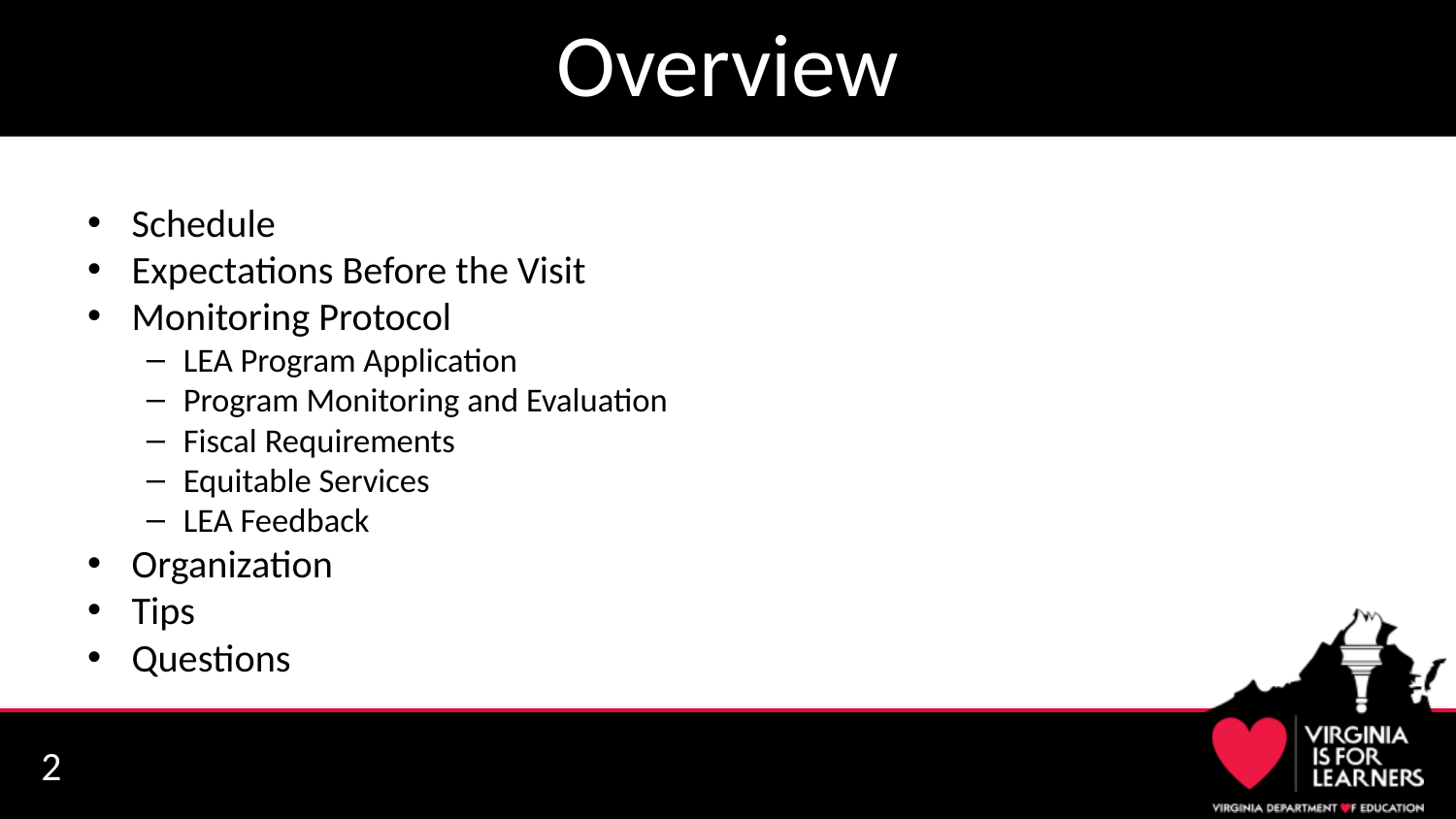

# Overview
Schedule
Expectations Before the Visit
Monitoring Protocol
LEA Program Application
Program Monitoring and Evaluation
Fiscal Requirements
Equitable Services
LEA Feedback
Organization
Tips
Questions